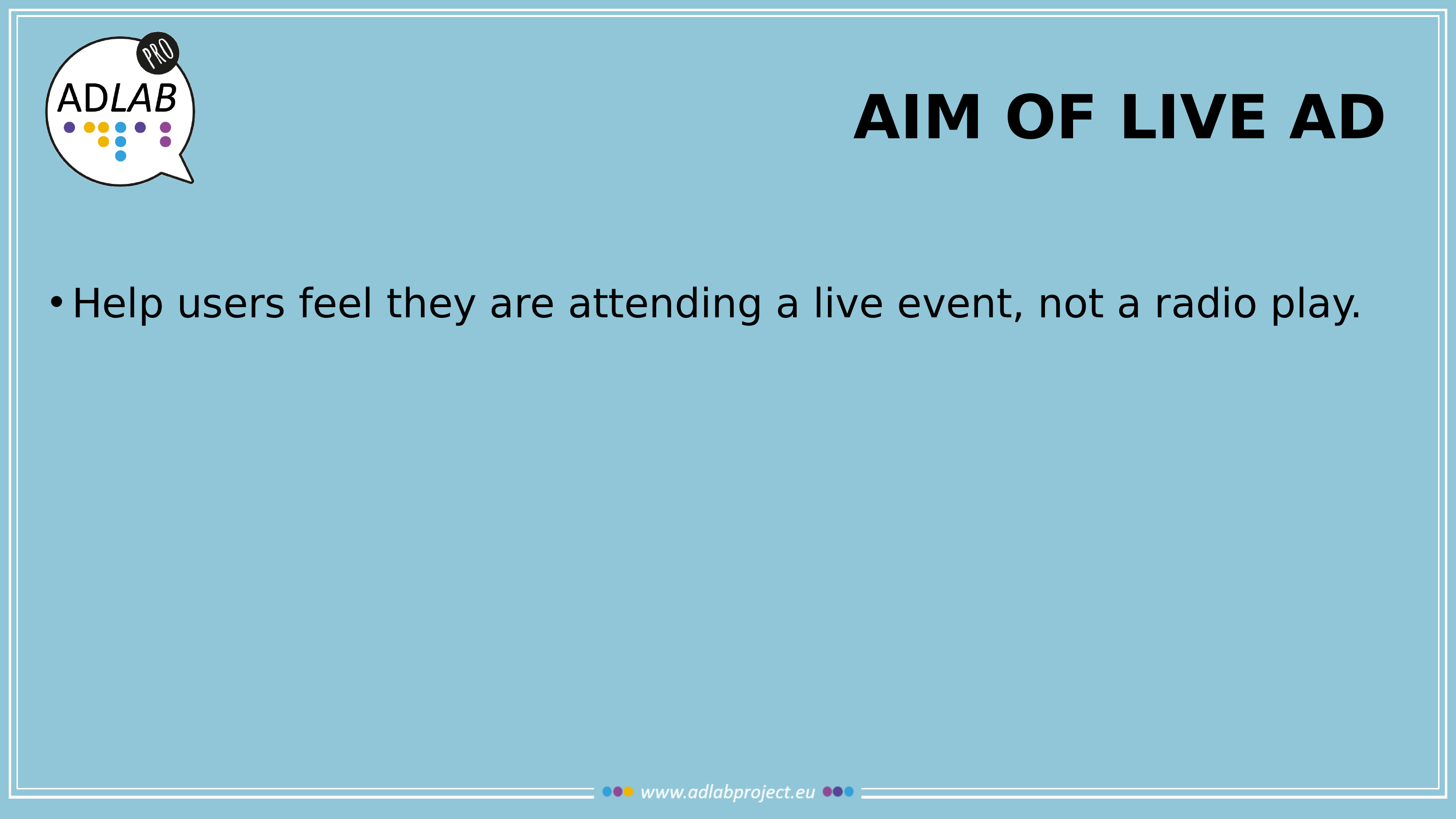

# Aim of live ad
Help users feel they are attending a live event, not a radio play.